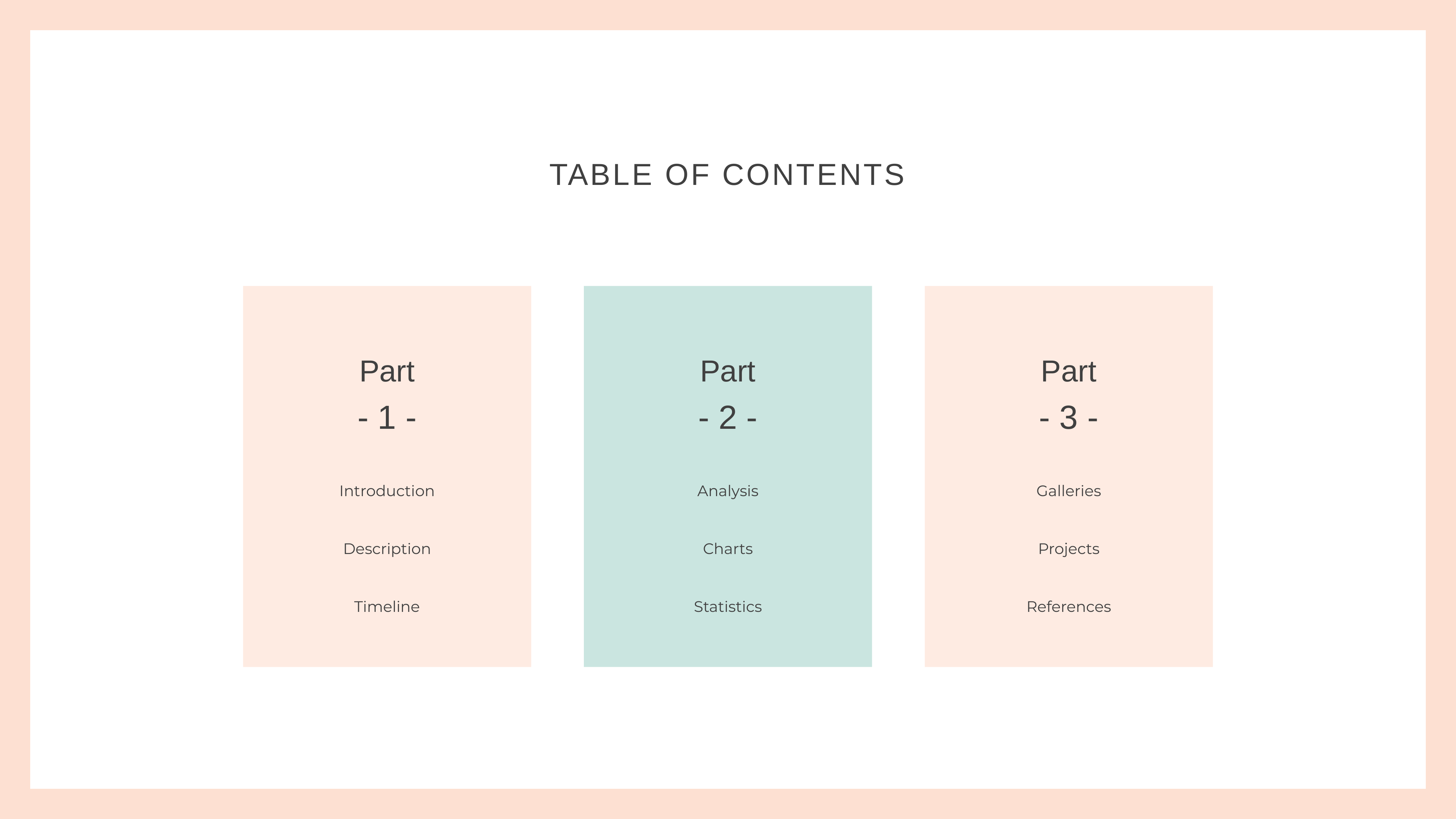

TABLE OF CONTENTS

Part
Part
Part
- 1 -
- 2 -
- 3 -
Introduction
Analysis
Galleries
Description
Charts
Projects
Timeline
Statistics
References